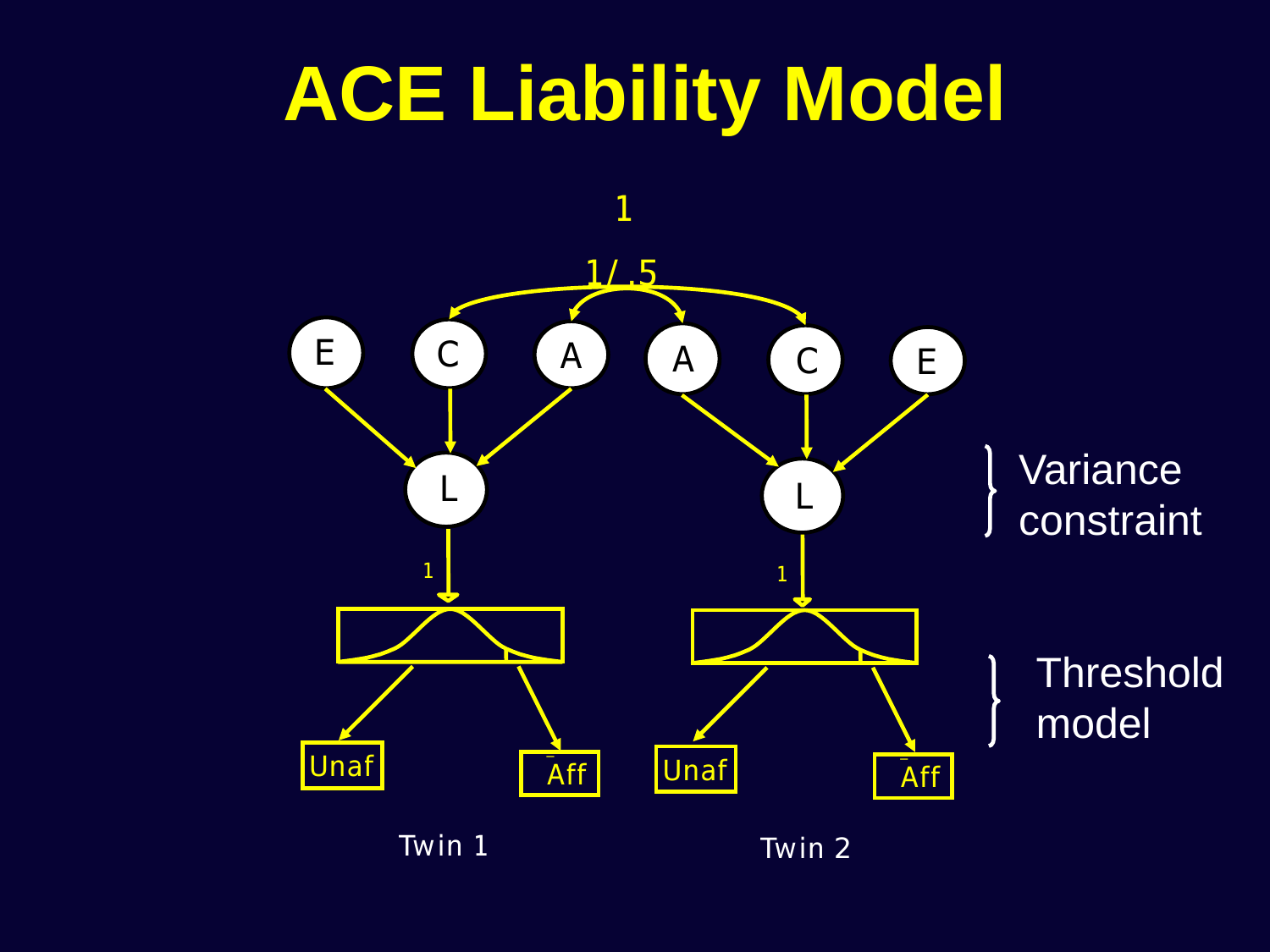

# ACE Liability Model
1
1/.5

E
 C
 A
A
 C
 E

Variance
constraint

  L
  L

1
1

Threshold
model

Unaf

Unaf

¯

Aff
¯

Aff
Twin 1
Twin 2